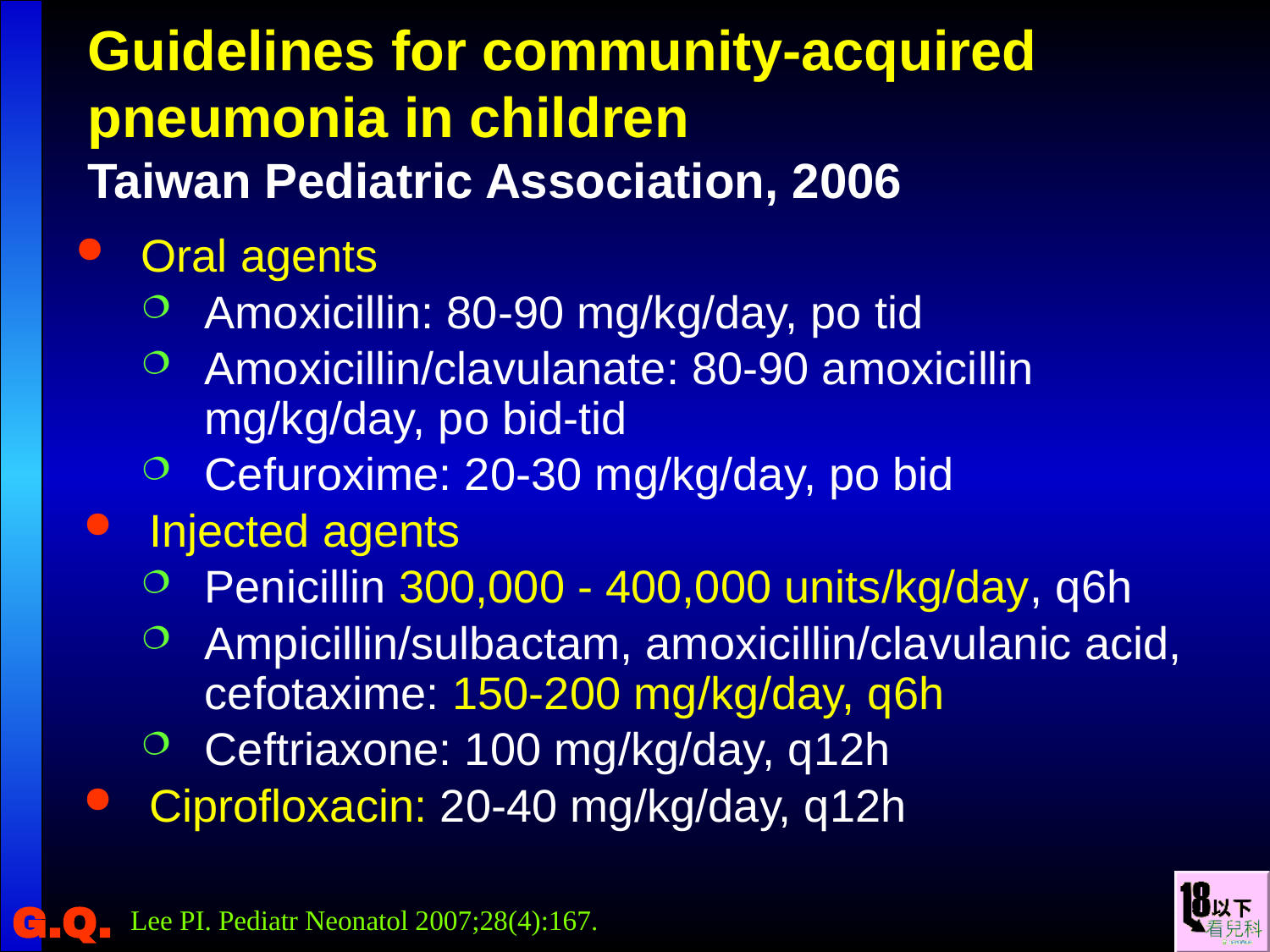

# Guidelines for community-acquired pneumonia in children Taiwan Pediatric Association, 2006
Oral agents
Amoxicillin: 80-90 mg/kg/day, po tid
Amoxicillin/clavulanate: 80-90 amoxicillin mg/kg/day, po bid-tid
Cefuroxime: 20-30 mg/kg/day, po bid
Injected agents
Penicillin 300,000 - 400,000 units/kg/day, q6h
Ampicillin/sulbactam, amoxicillin/clavulanic acid, cefotaxime: 150-200 mg/kg/day, q6h
Ceftriaxone: 100 mg/kg/day, q12h
Ciprofloxacin: 20-40 mg/kg/day, q12h
Lee PI. Pediatr Neonatol 2007;28(4):167.